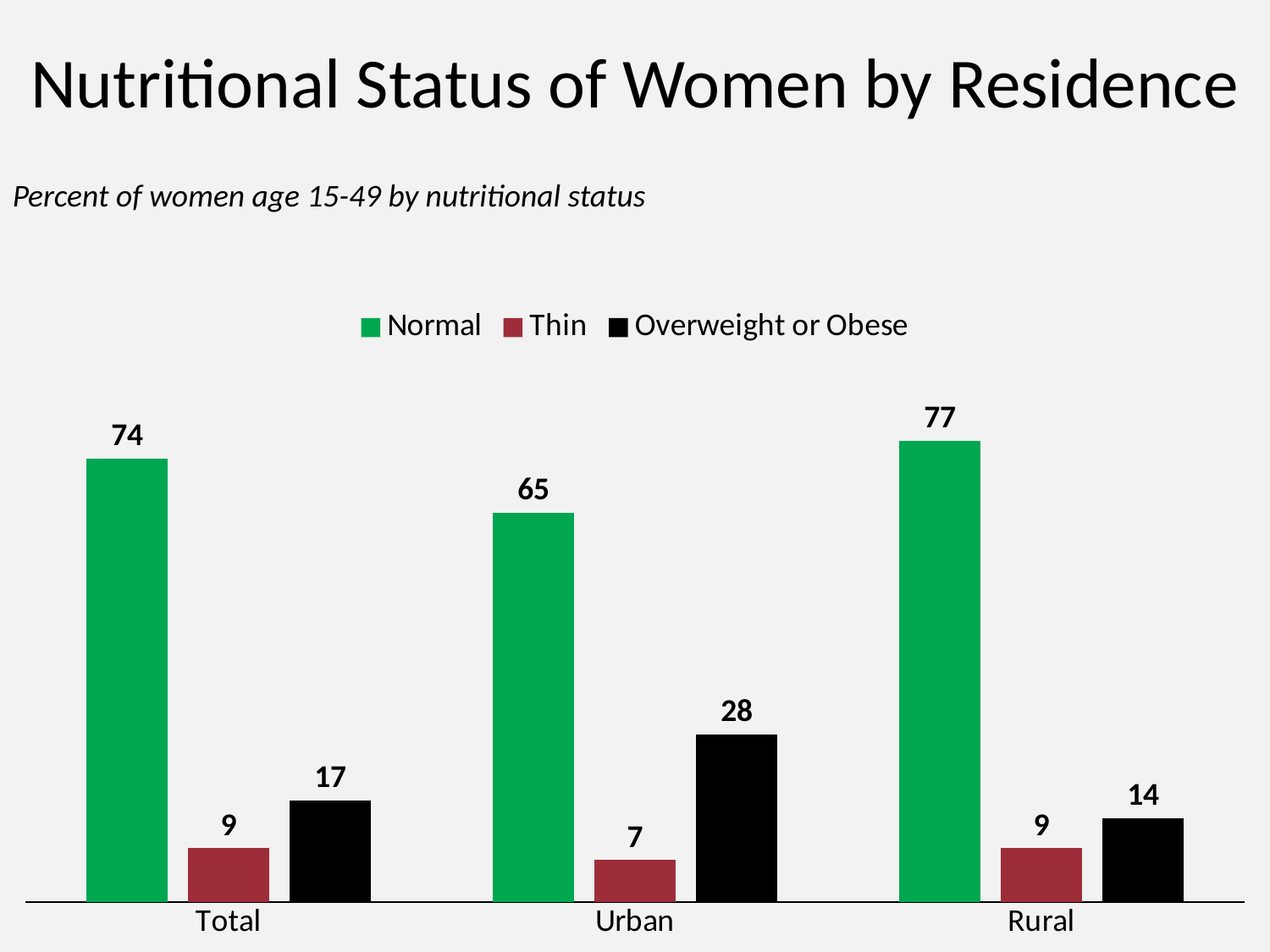

# Nutritional Status of Women by Residence
Percent of women age 15-49 by nutritional status

### Chart

| Category | Normal | Thin | Overweight or Obese |
|---|---|---|---|
| Total | 74.0 | 9.0 | 17.0 |
| Urban | 65.0 | 7.0 | 28.0 |
| Rural | 77.0 | 9.0 | 14.0 |